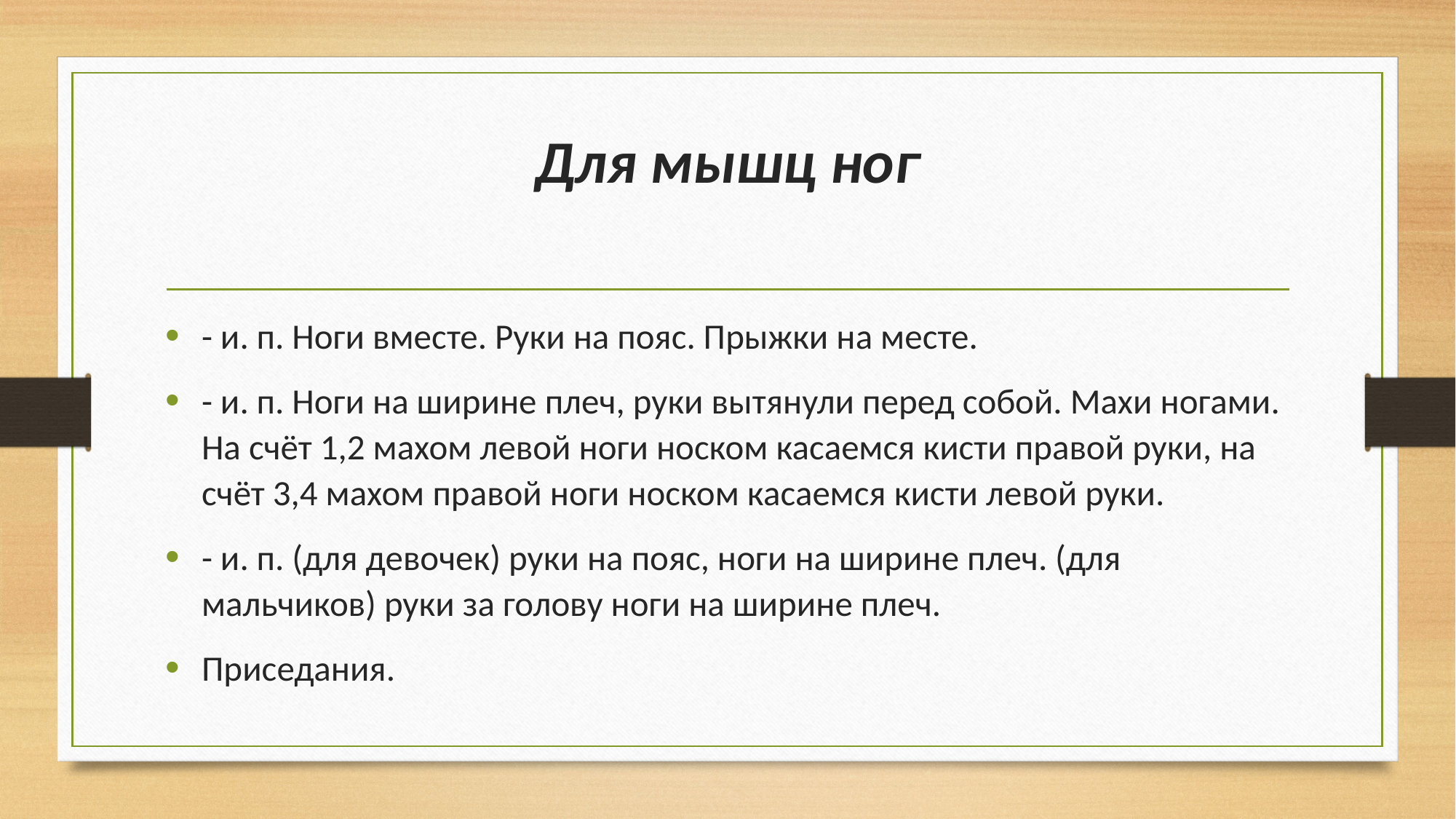

# Для мышц ног
- и. п. Ноги вместе. Руки на пояс. Прыжки на месте.
- и. п. Ноги на ширине плеч, руки вытянули перед собой. Махи ногами. На счёт 1,2 махом левой ноги носком касаемся кисти правой руки, на счёт 3,4 махом правой ноги носком касаемся кисти левой руки.
- и. п. (для девочек) руки на пояс, ноги на ширине плеч. (для мальчиков) руки за голову ноги на ширине плеч.
Приседания.